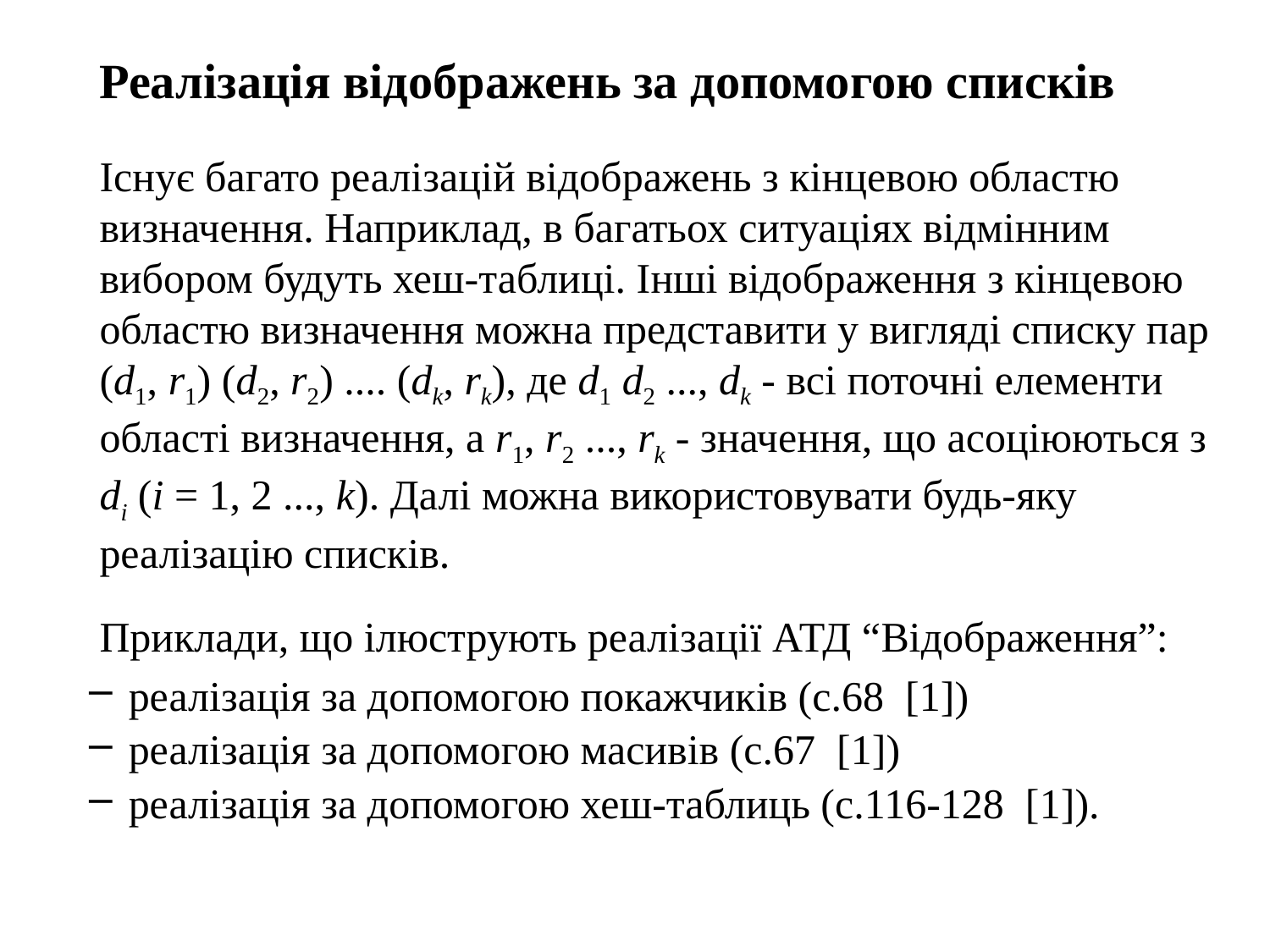

Реалізація відображень за допомогою списків

	Існує багато реалізацій відображень з кінцевою областю визначення. Наприклад, в багатьох ситуаціях відмінним вибором будуть хеш-таблиці. Інші відображення з кінцевою областю визначення можна представити у вигляді списку пар (d1, r1) (d2, r2) .... (dk, rk), де d1 d2 ..., dk - всі поточні елементи області визначення, а r1, r2 ..., rk - значення, що асоціюються з di (i = 1, 2 ..., k). Далі можна використовувати будь-яку реалізацію списків.

	Приклади, що ілюструють реалізації АТД “Відображення”:
реалізація за допомогою покажчиків (с.68  [1])
реалізація за допомогою масивів (с.67  [1])
реалізація за допомогою хеш-таблиць (с.116-128  [1]).